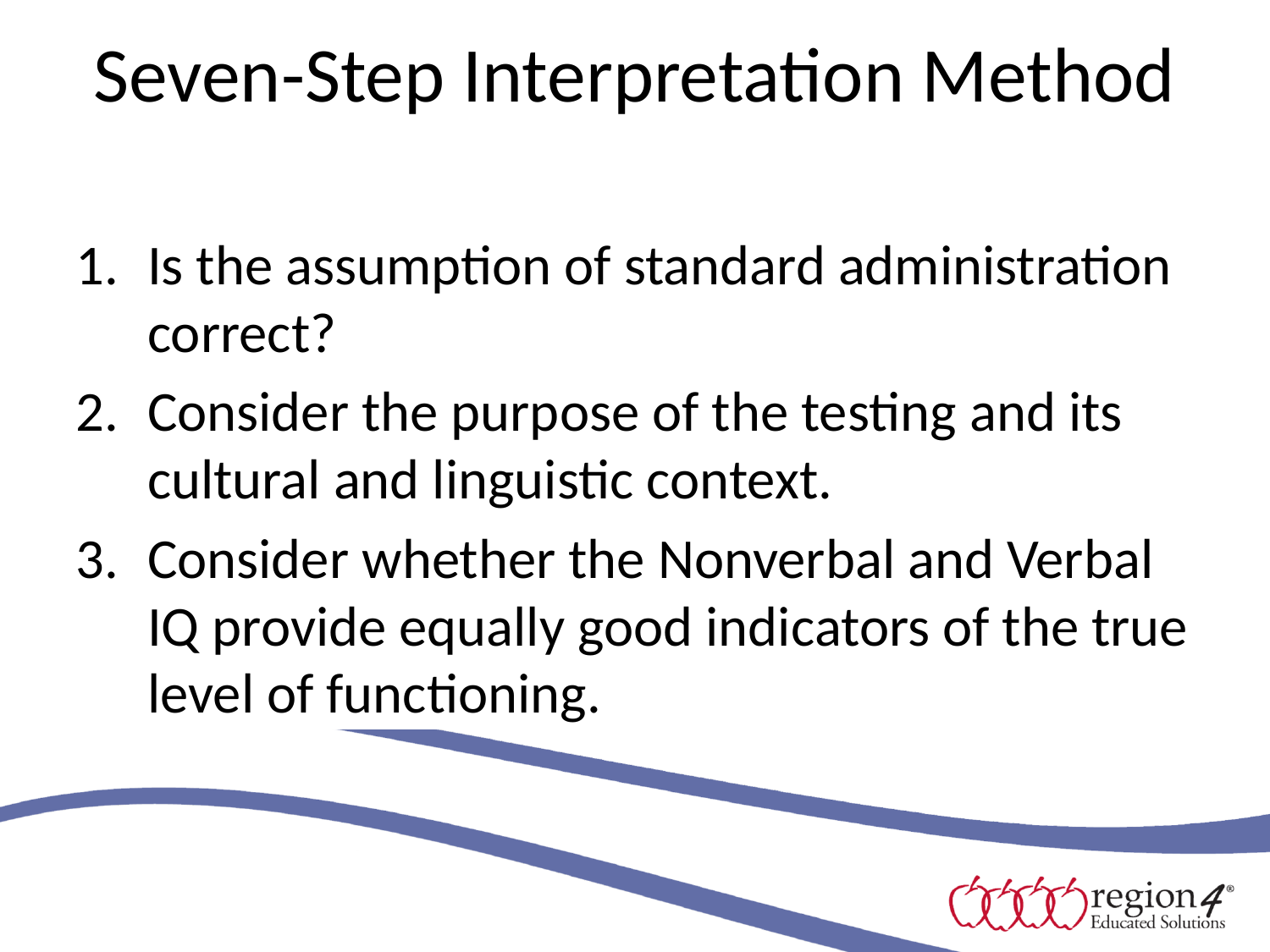

# Seven-Step Interpretation Method
Is the assumption of standard administration correct?
Consider the purpose of the testing and its cultural and linguistic context.
Consider whether the Nonverbal and Verbal IQ provide equally good indicators of the true level of functioning.